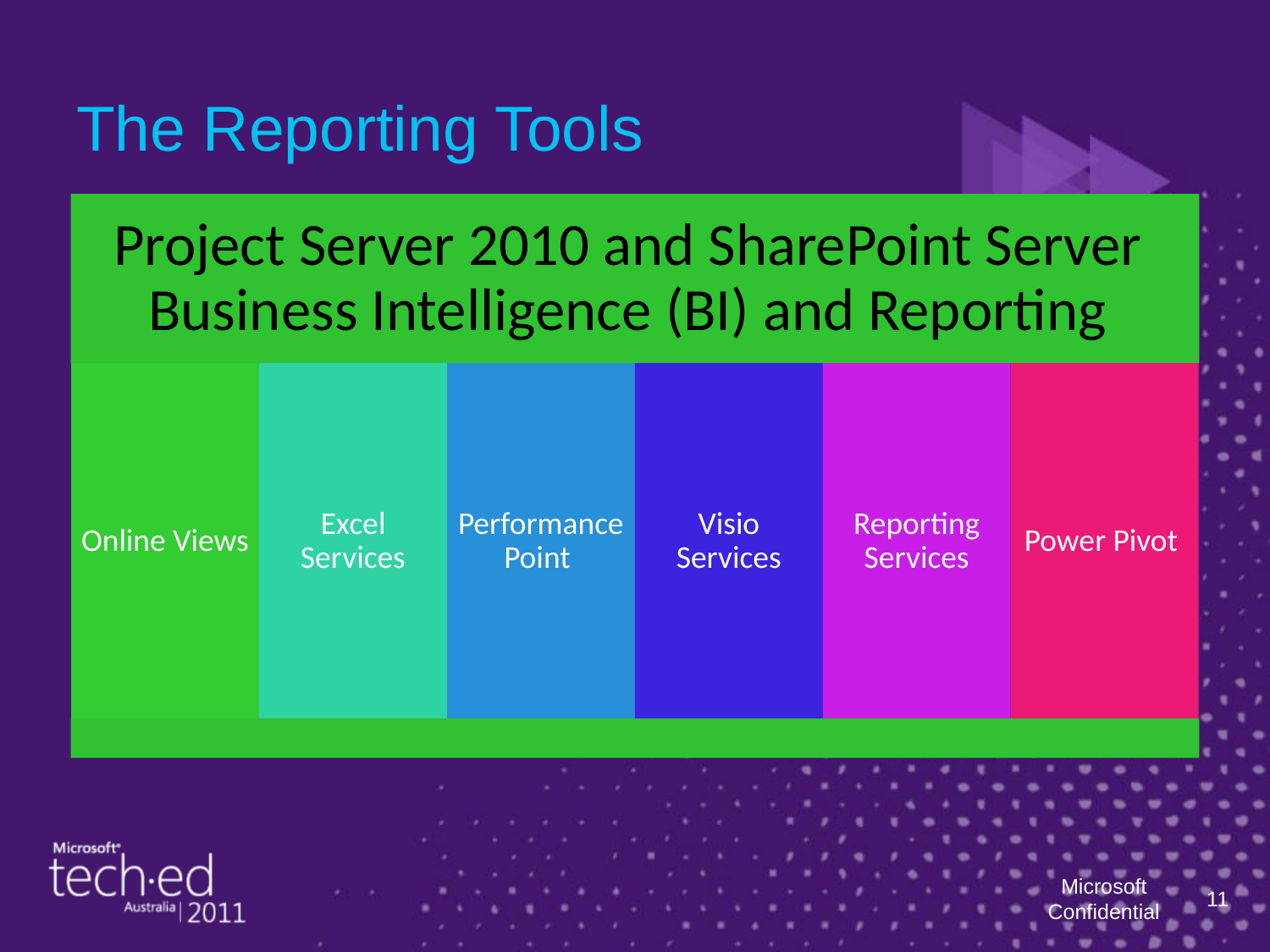

# The Reporting Tools
Project Server 2010 and SharePoint Server
Business Intelligence (BI) and Reporting
Online Views
Excel Services
Performance Point
Visio Services
Reporting Services
Power Pivot
Microsoft Confidential
11